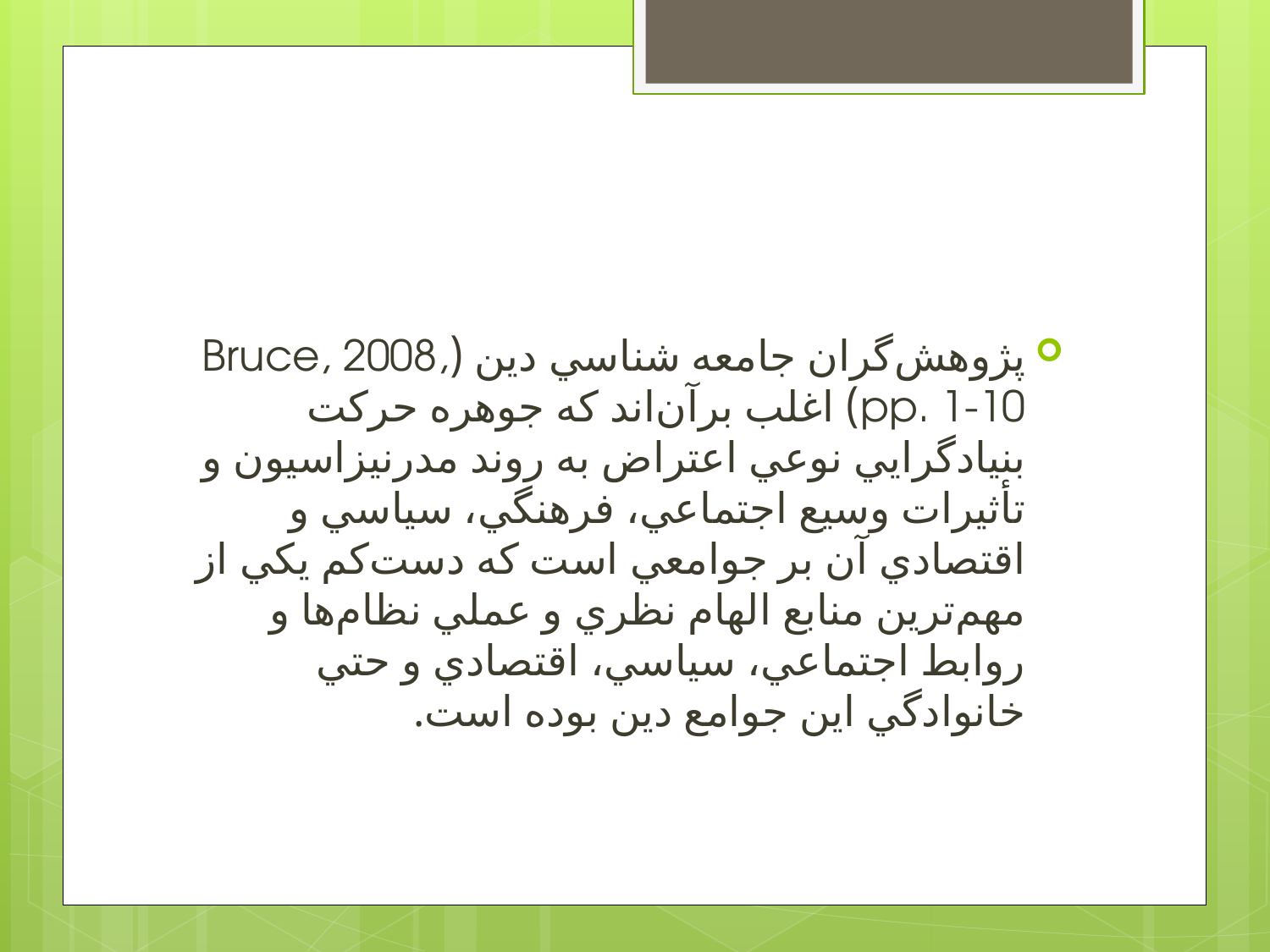

#
پژوهش‌گران جامعه شناسي دين (Bruce, 2008, pp. 1-10) اغلب برآن‌اند که جوهره حرکت بنيادگرايي نوعي اعتراض به روند مدرنيزاسيون و تأثيرات وسيع اجتماعي، فرهنگي، سياسي و اقتصادي آن بر جوامعي است که دست‌کم يکي از مهم‌ترين منابع الهام نظري و عملي نظام‌ها و روابط اجتماعي، سياسي، اقتصادي و حتي خانوادگي اين جوامع دين بوده است.